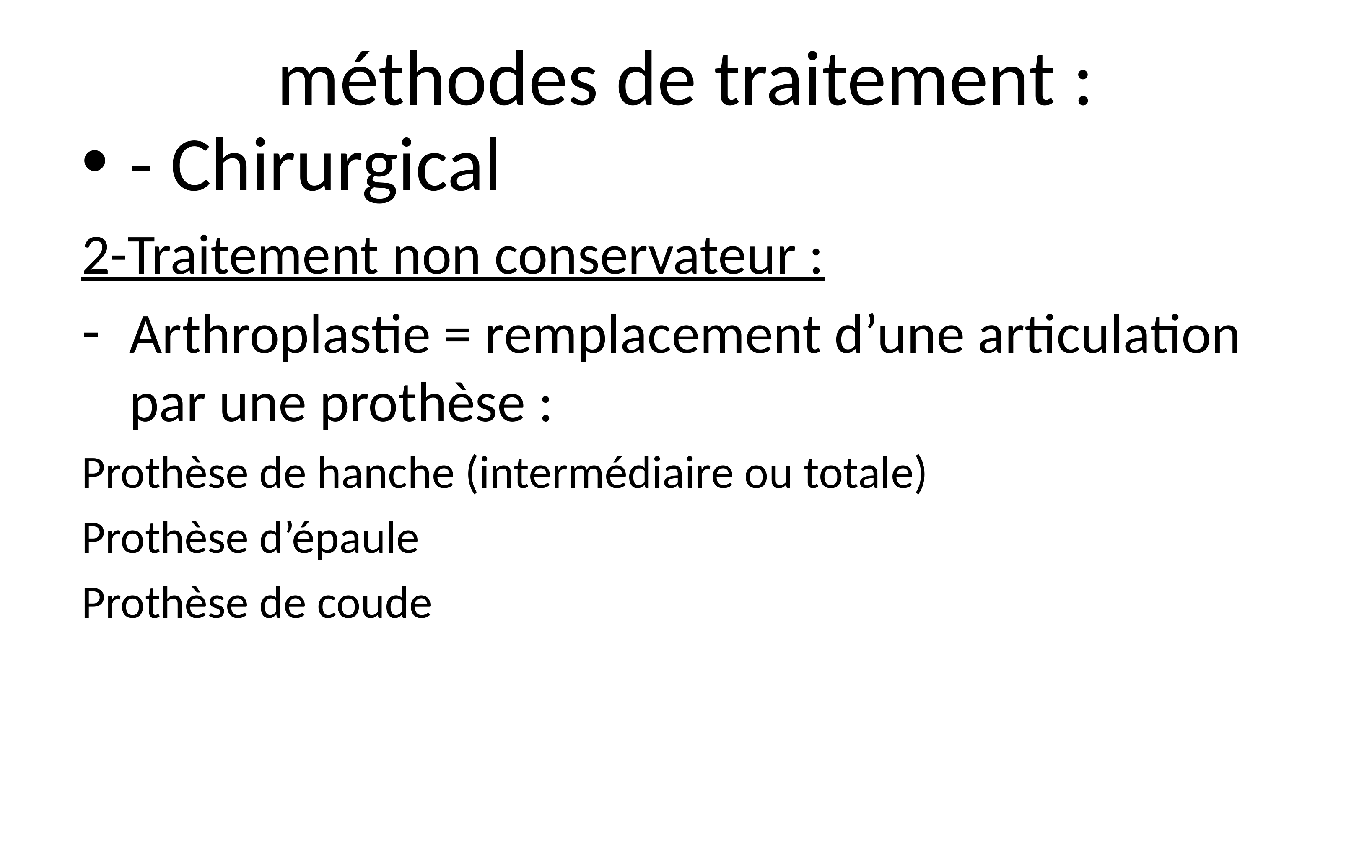

# méthodes de traitement :
- Chirurgical
2-Traitement non conservateur :
Arthroplastie = remplacement d’une articulation par une prothèse :
Prothèse de hanche (intermédiaire ou totale)
Prothèse d’épaule
Prothèse de coude